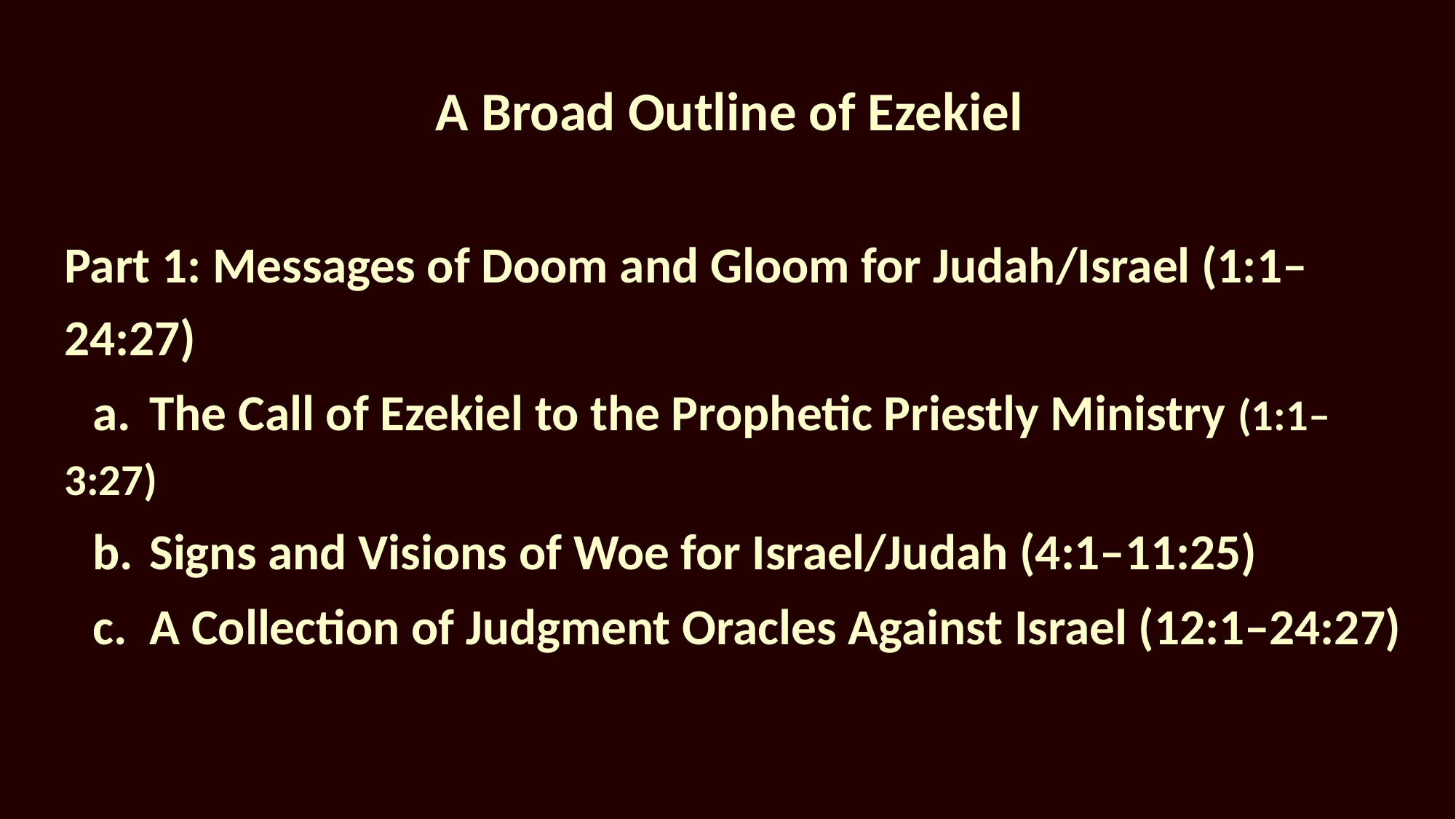

# A Broad Outline of Ezekiel
Part 1: Messages of Doom and Gloom for Judah/Israel (1:1–24:27)
	a.			The Call of Ezekiel to the Prophetic Priestly Ministry (1:1–3:27)
	b.			Signs and Visions of Woe for Israel/Judah (4:1–11:25)
	c.			A Collection of Judgment Oracles Against Israel (12:1–24:27)